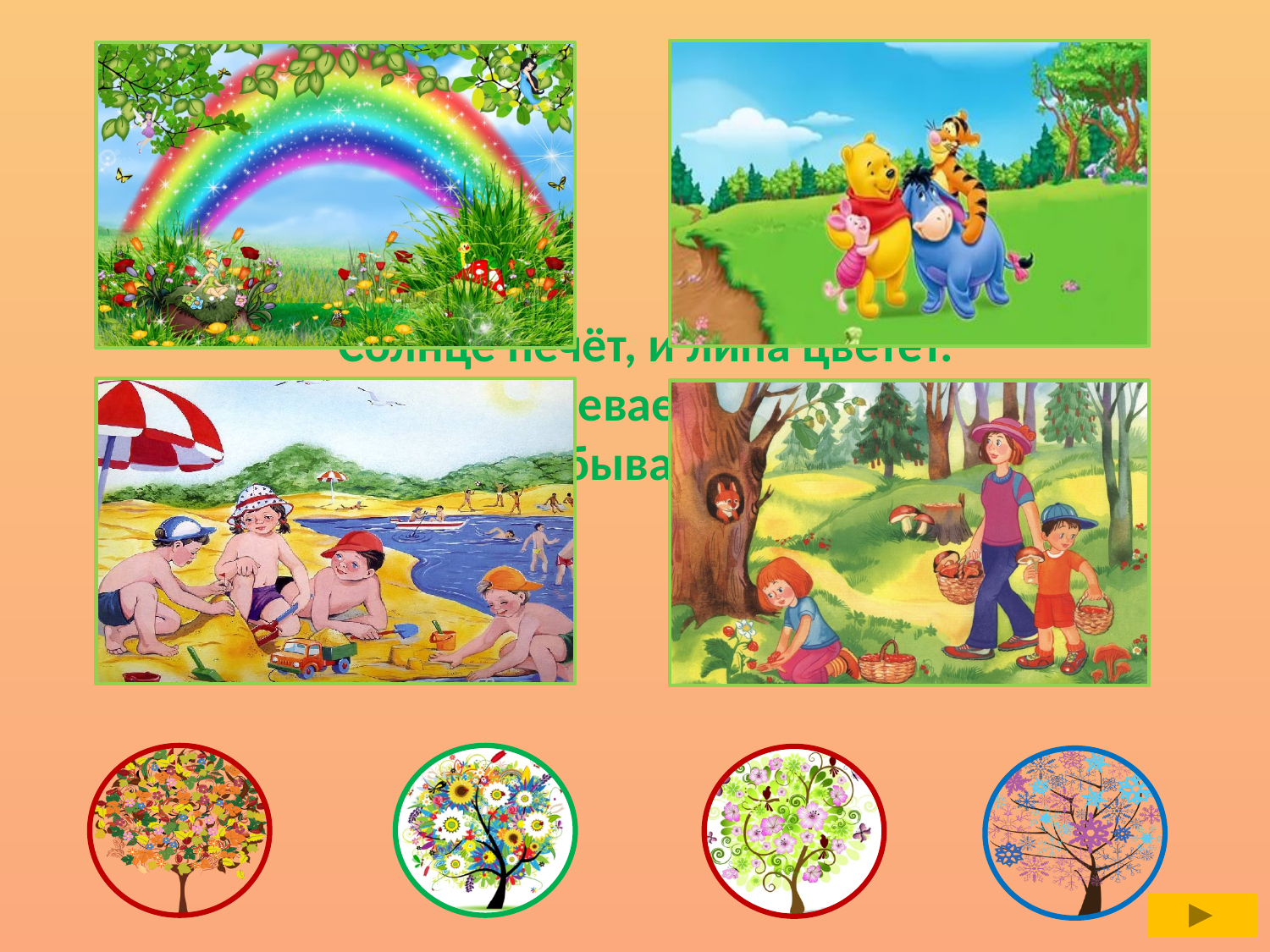

Солнце печёт, и липа цветёт. 
Рожь поспевает, а когда это бывает?